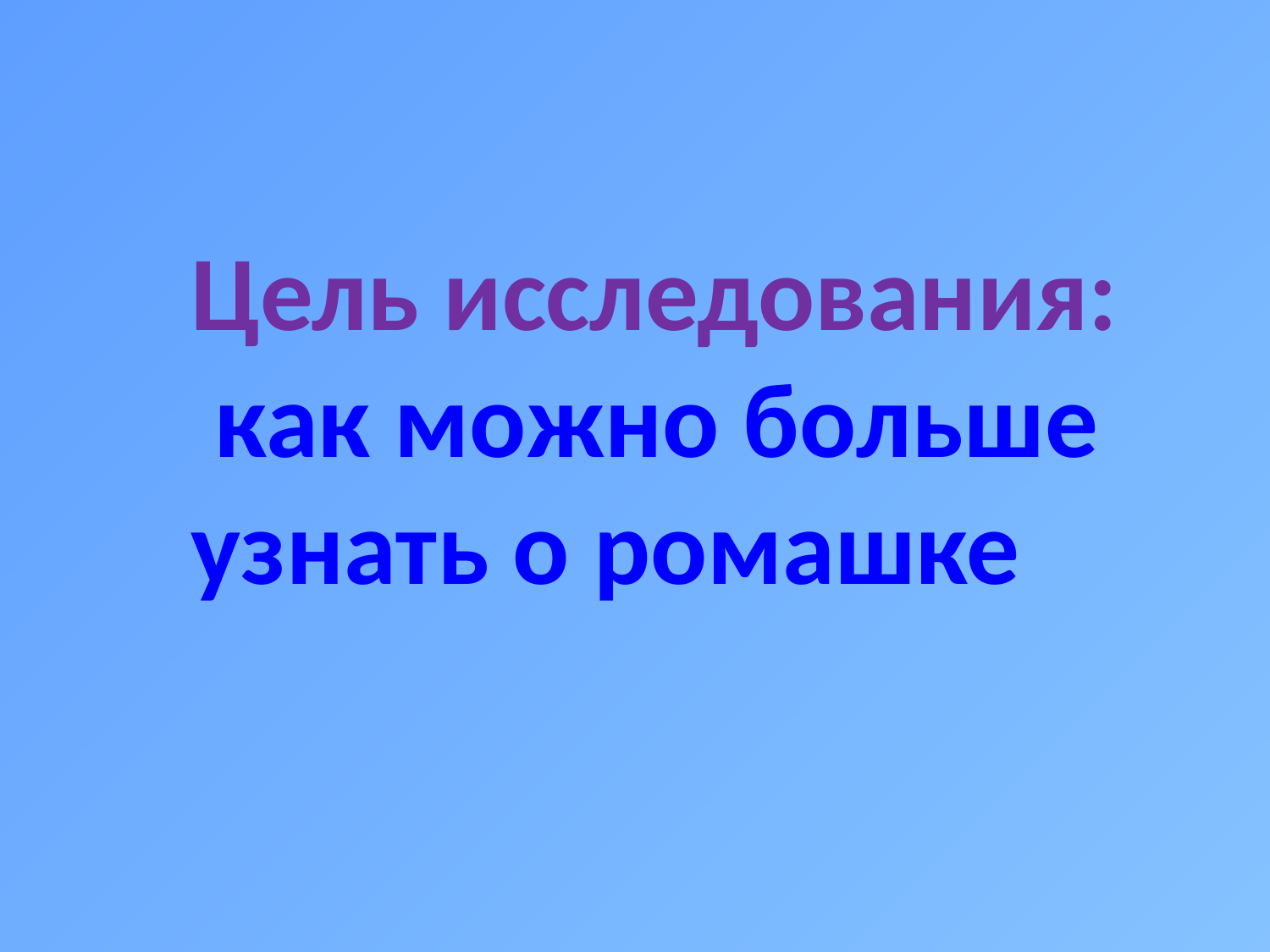

Цель исследования:
 как можно больше узнать о ромашке